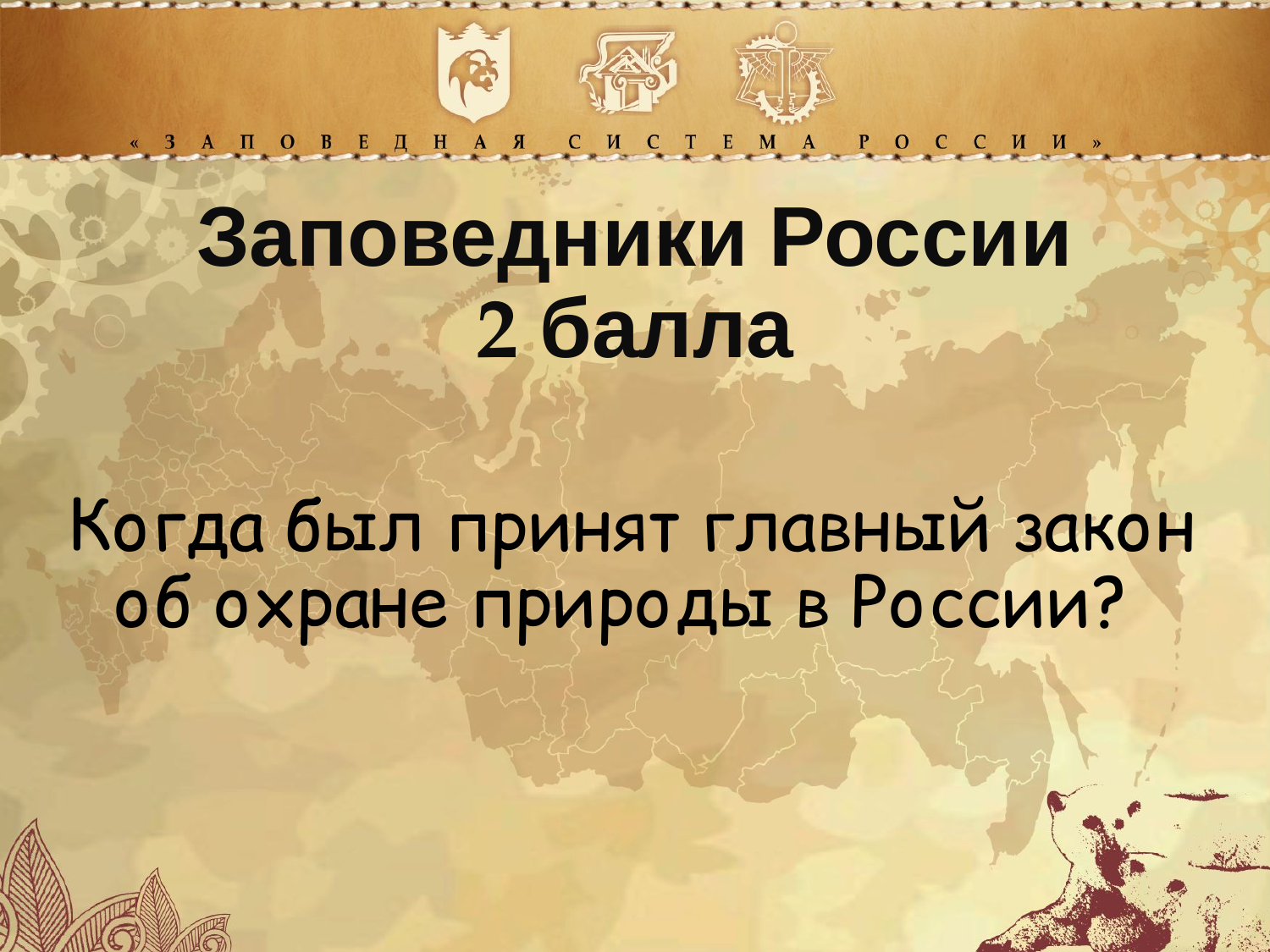

Заповедники России
2 балла
Когда был принят главный закон об охране природы в России?